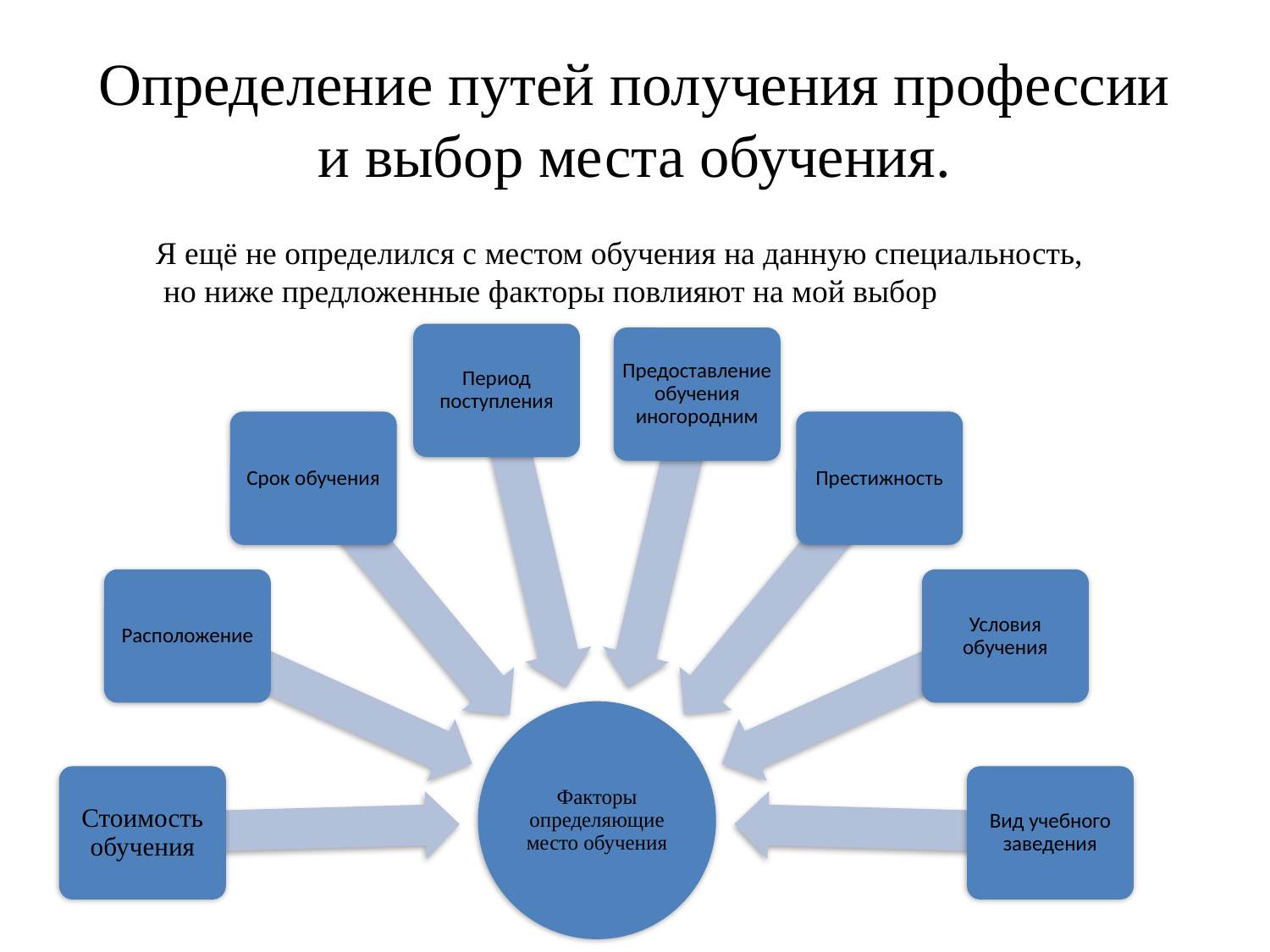

# Определение путей получения профессии и выбор места обучения.
Я ещё не определился с местом обучения на данную специальность,
 но ниже предложенные факторы повлияют на мой выбор
Факторы определяющие место обучения
Стоимость обучения
Расположение
Срок обучения
Период поступления
Предоставление обучения иногородним
Престижность
Условия обучения
Вид учебного заведения